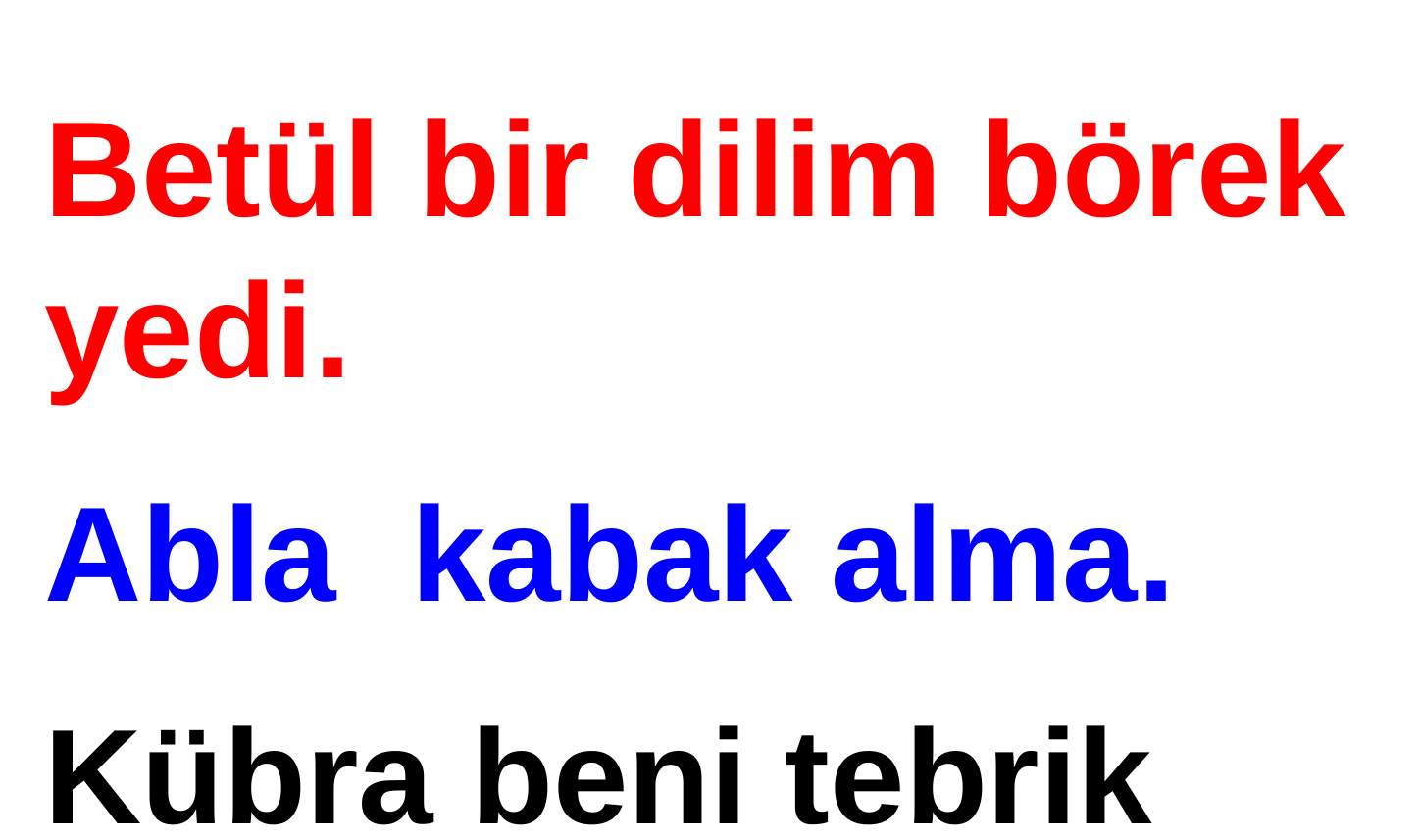

Betül bir dilim börek yedi.

Abla  kabak alma.

Kübra beni tebrik etti.